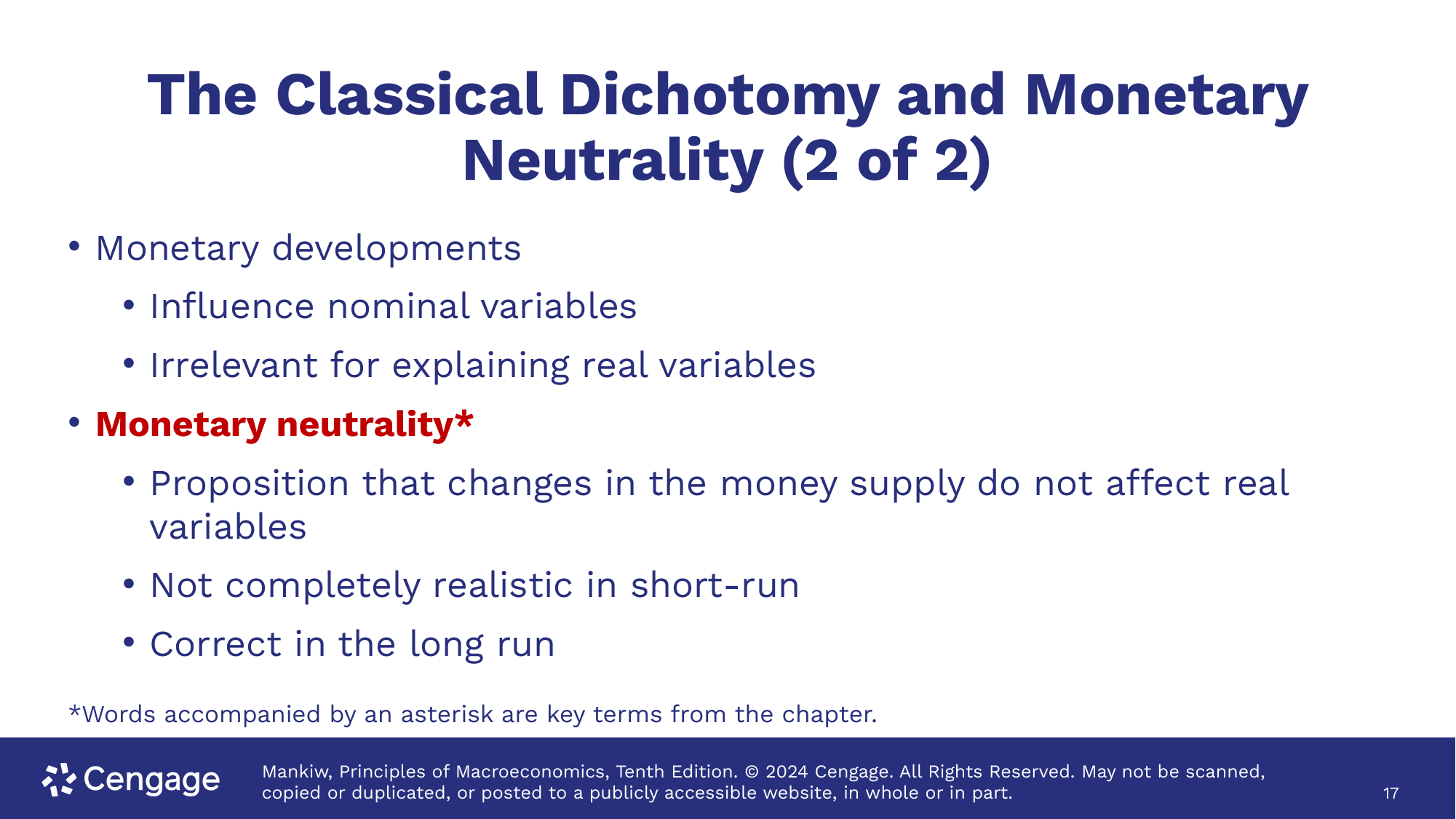

# The Classical Dichotomy and Monetary Neutrality (2 of 2)
Monetary developments
Influence nominal variables
Irrelevant for explaining real variables
Monetary neutrality*
Proposition that changes in the money supply do not affect real variables
Not completely realistic in short-run
Correct in the long run
*Words accompanied by an asterisk are key terms from the chapter.